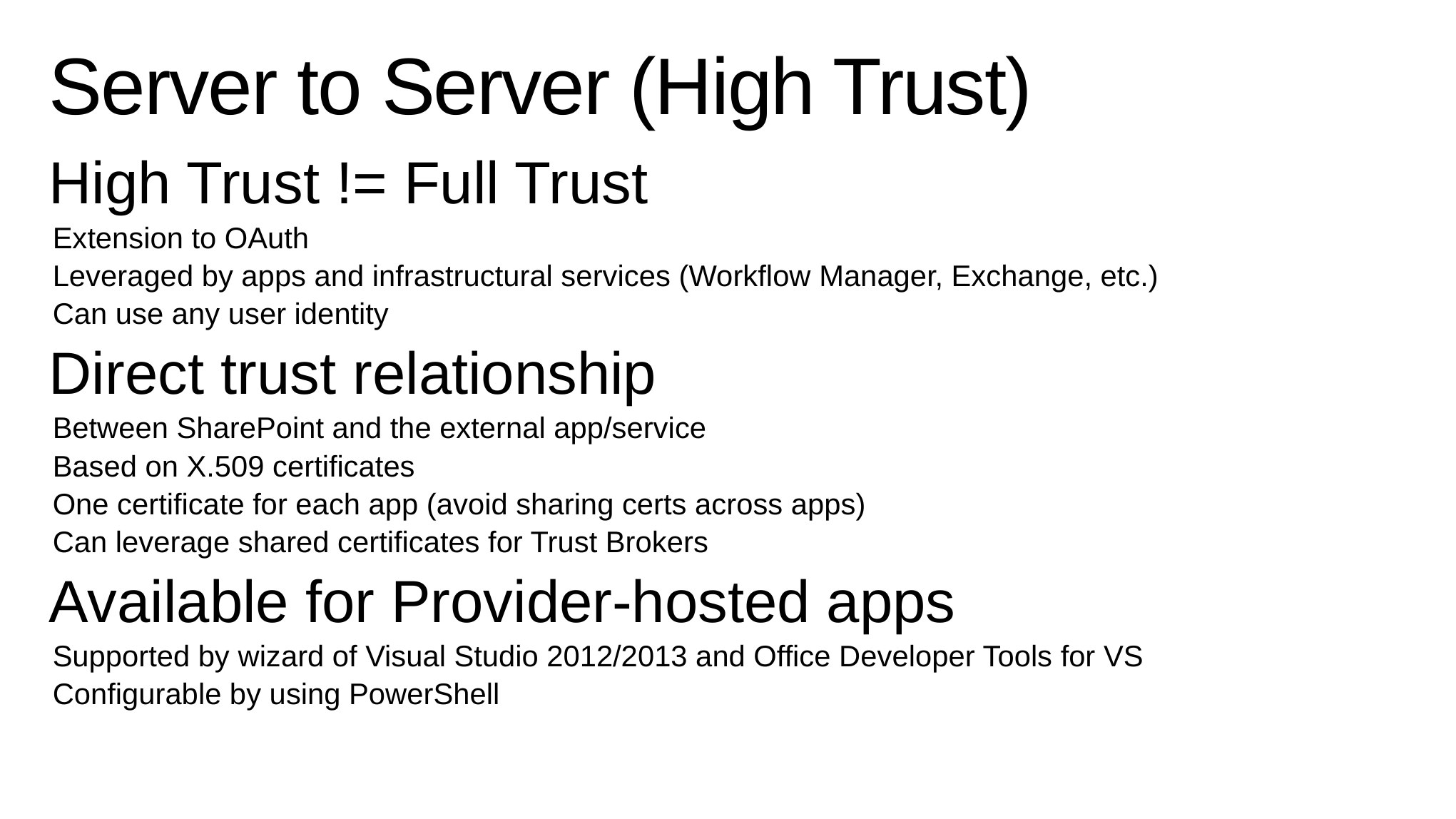

# Server to Server (High Trust)
High Trust != Full Trust
Extension to OAuth
Leveraged by apps and infrastructural services (Workflow Manager, Exchange, etc.)
Can use any user identity
Direct trust relationship
Between SharePoint and the external app/service
Based on X.509 certificates
One certificate for each app (avoid sharing certs across apps)
Can leverage shared certificates for Trust Brokers
Available for Provider-hosted apps
Supported by wizard of Visual Studio 2012/2013 and Office Developer Tools for VS
Configurable by using PowerShell